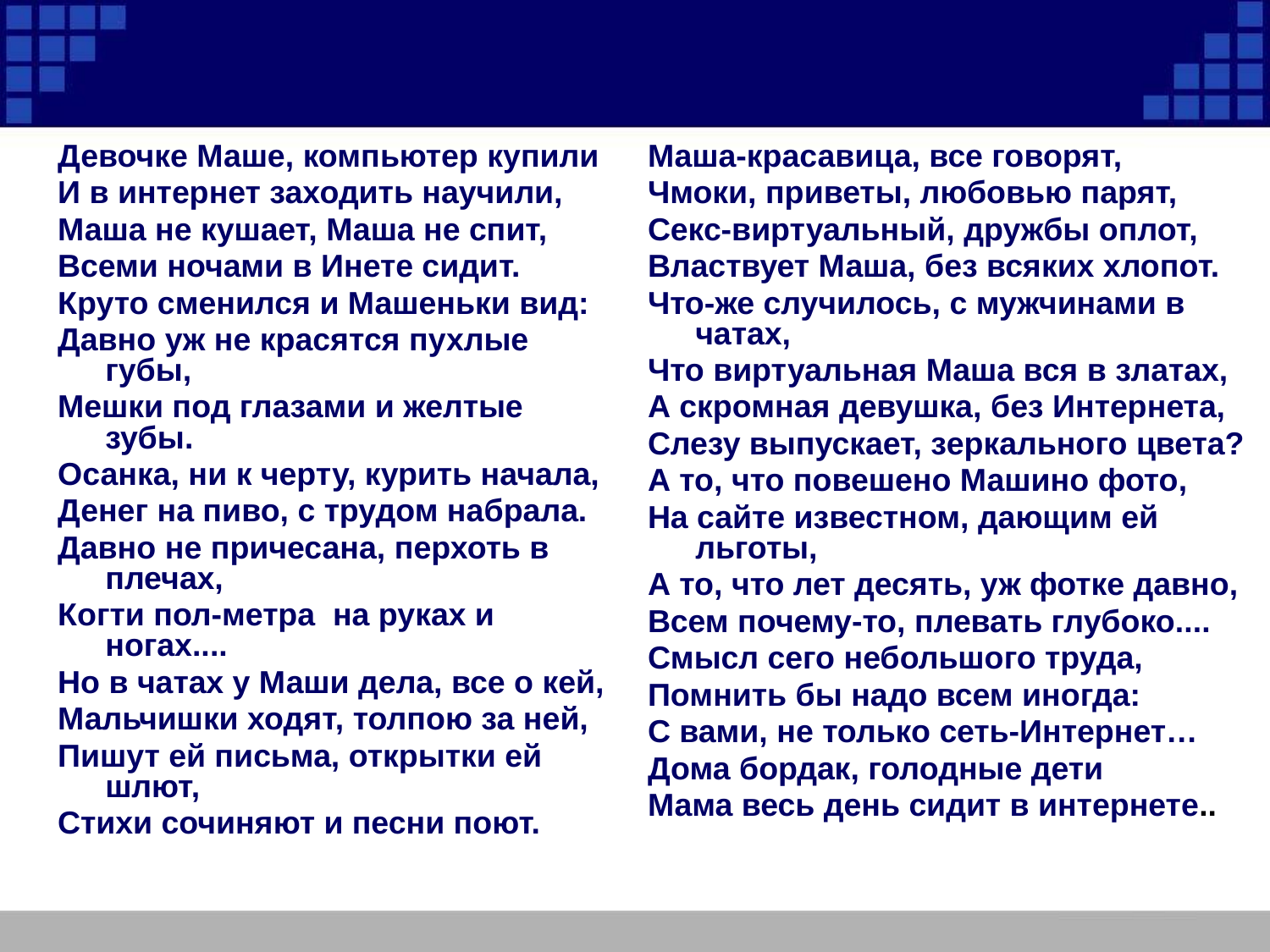

Девочке Маше, компьютер купили
И в интернет заходить научили,
Маша не кушает, Маша не спит,
Всеми ночами в Инете сидит.
Круто сменился и Машеньки вид:
Давно уж не красятся пухлые губы,
Мешки под глазами и желтые зубы.
Осанка, ни к черту, курить начала,
Денег на пиво, с трудом набрала.
Давно не причесана, перхоть в плечах,
Когти пол-метра  на руках и ногах....
Но в чатах у Маши дела, все о кей,
Мальчишки ходят, толпою за ней,
Пишут ей письма, открытки ей шлют,
Стихи сочиняют и песни поют.
Маша-красавица, все говорят,
Чмоки, приветы, любовью парят,
Секс-виртуальный, дружбы оплот,
Властвует Маша, без всяких хлопот.
Что-же случилось, с мужчинами в чатах,
Что виртуальная Маша вся в златах,
А скромная девушка, без Интернета,
Слезу выпускает, зеркального цвета?
А то, что повешено Машино фото,
На сайте известном, дающим ей льготы,
А то, что лет десять, уж фотке давно,
Всем почему-то, плевать глубоко....
Смысл сего небольшого труда,
Помнить бы надо всем иногда:
С вами, не только сеть-Интернет…
Дома бордак, голодные дети
Мама весь день сидит в интернете..